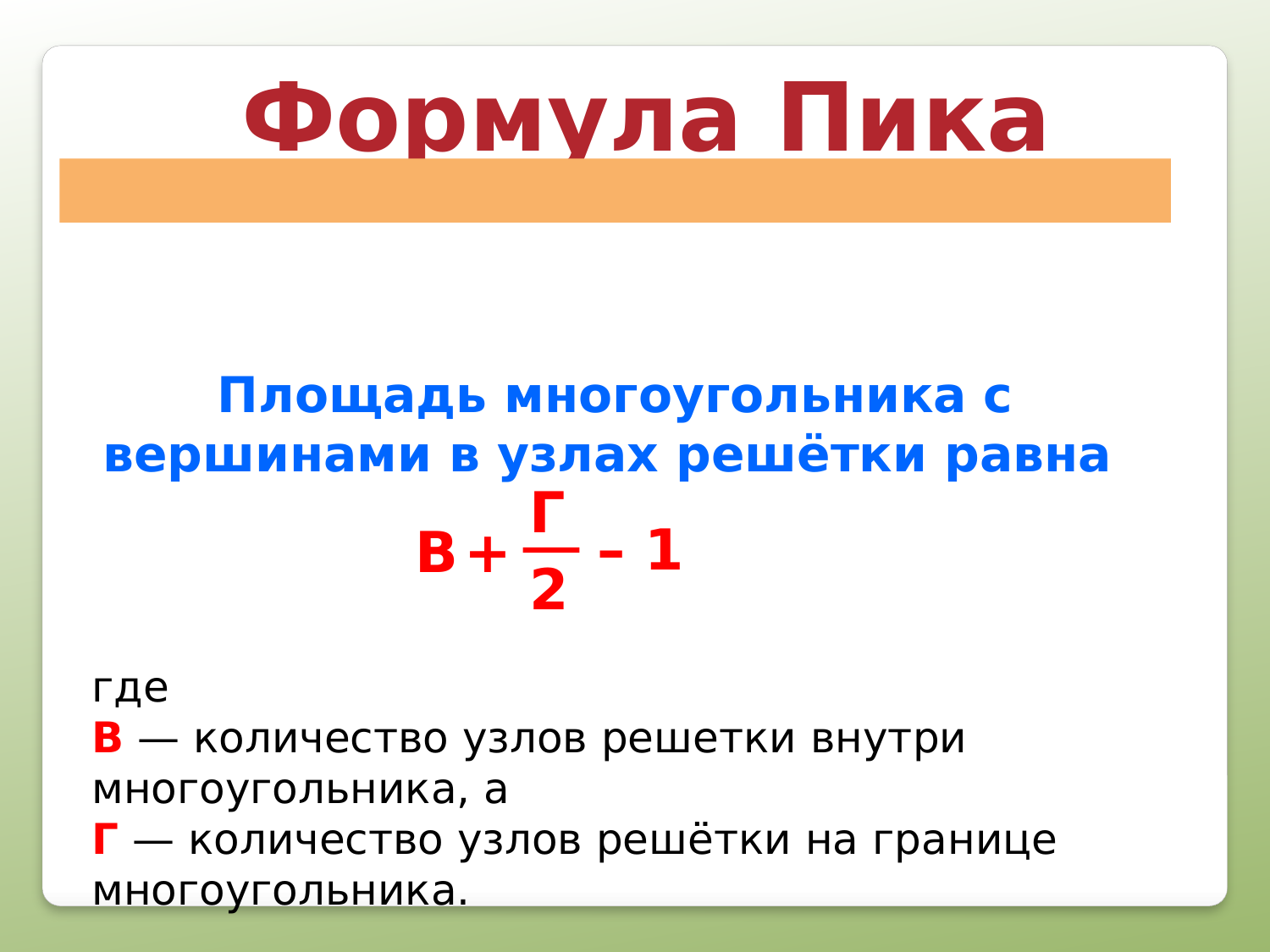

Формула Пика

Площадь многоугольника с вершинами в узлах решётки равна

где
В — количество узлов решетки внутри многоугольника, а
Г — количество узлов решётки на границе многоугольника.
Г
– 1
B
+

2